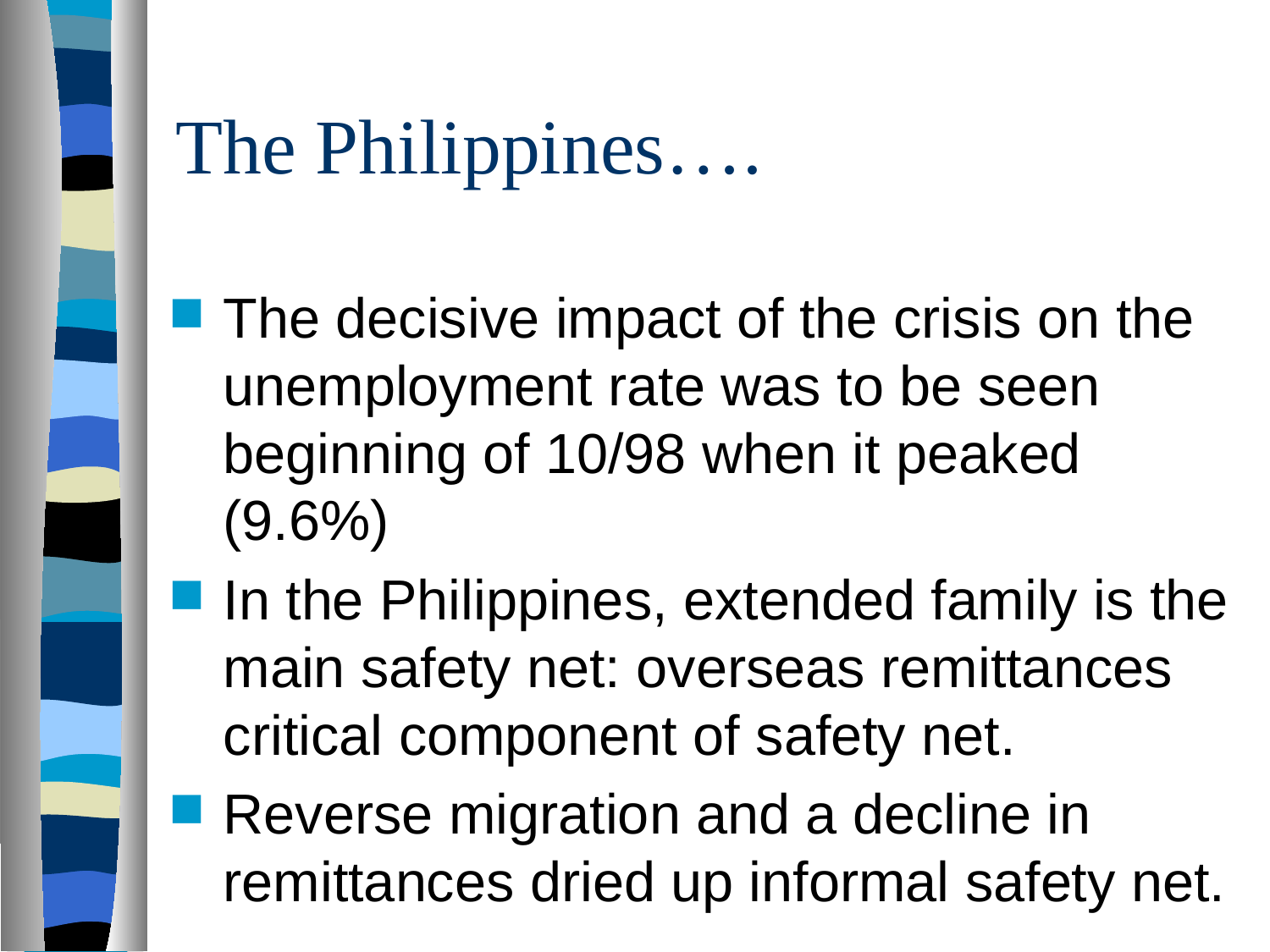

# The Philippines….
The decisive impact of the crisis on the unemployment rate was to be seen beginning of 10/98 when it peaked (9.6%)
In the Philippines, extended family is the main safety net: overseas remittances critical component of safety net.
Reverse migration and a decline in remittances dried up informal safety net.